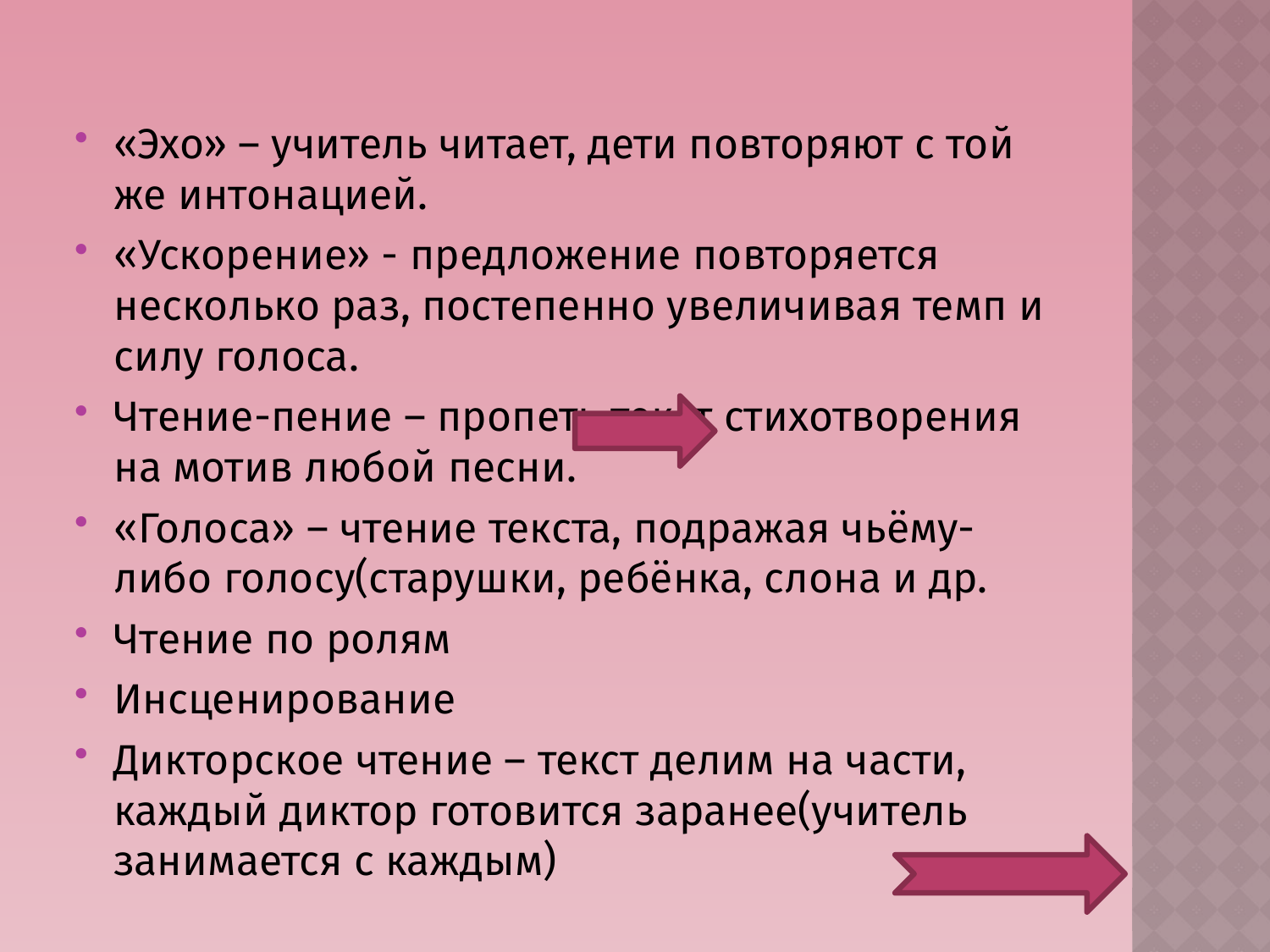

«Эхо» – учитель читает, дети повторяют с той же интонацией.
«Ускорение» - предложение повторяется несколько раз, постепенно увеличивая темп и силу голоса.
Чтение-пение – пропеть текст стихотворения на мотив любой песни.
«Голоса» – чтение текста, подражая чьёму-либо голосу(старушки, ребёнка, слона и др.
Чтение по ролям
Инсценирование
Дикторское чтение – текст делим на части, каждый диктор готовится заранее(учитель занимается с каждым)